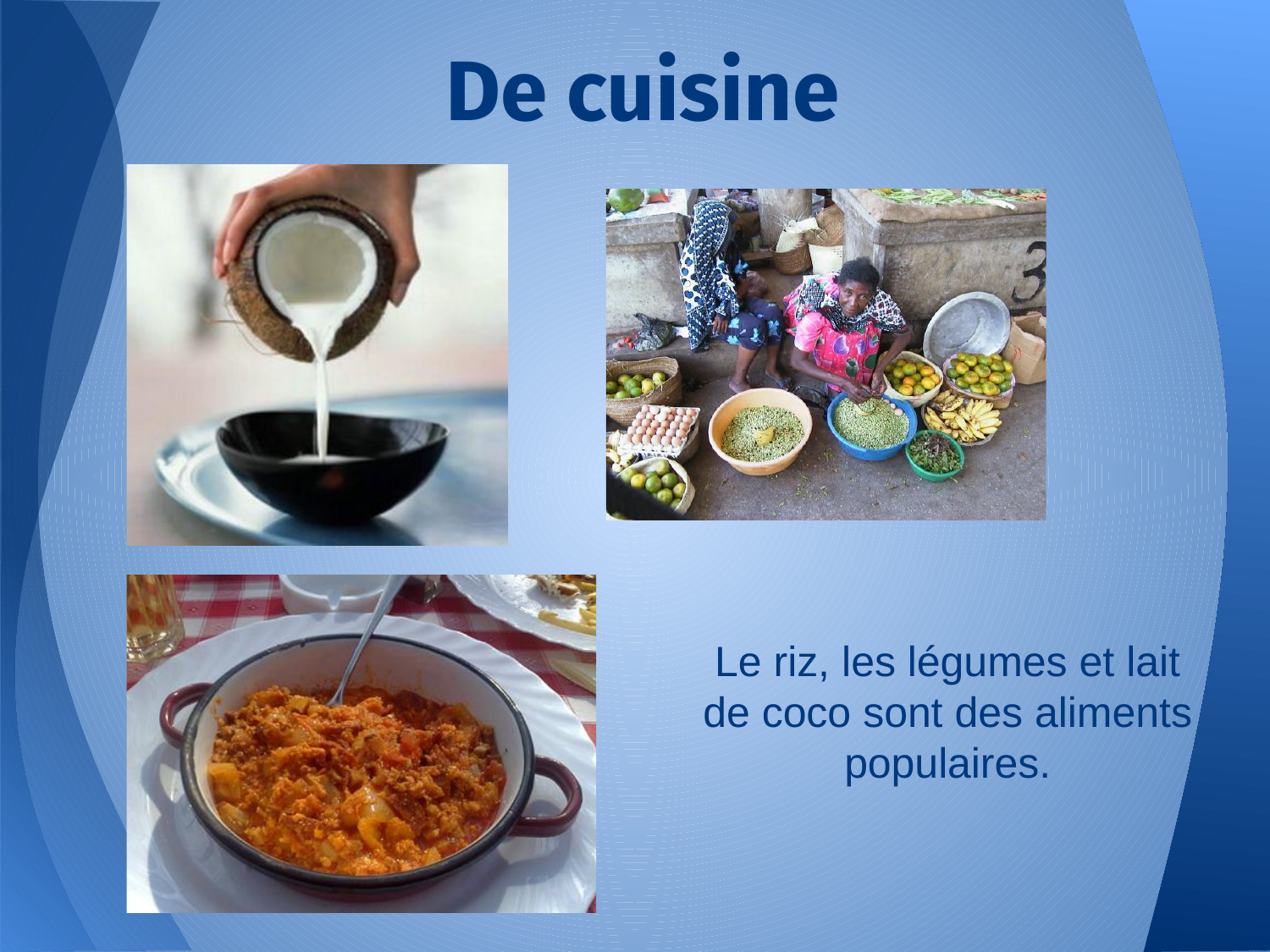

# De cuisine

Le riz, les légumes et lait de coco sont des aliments populaires.